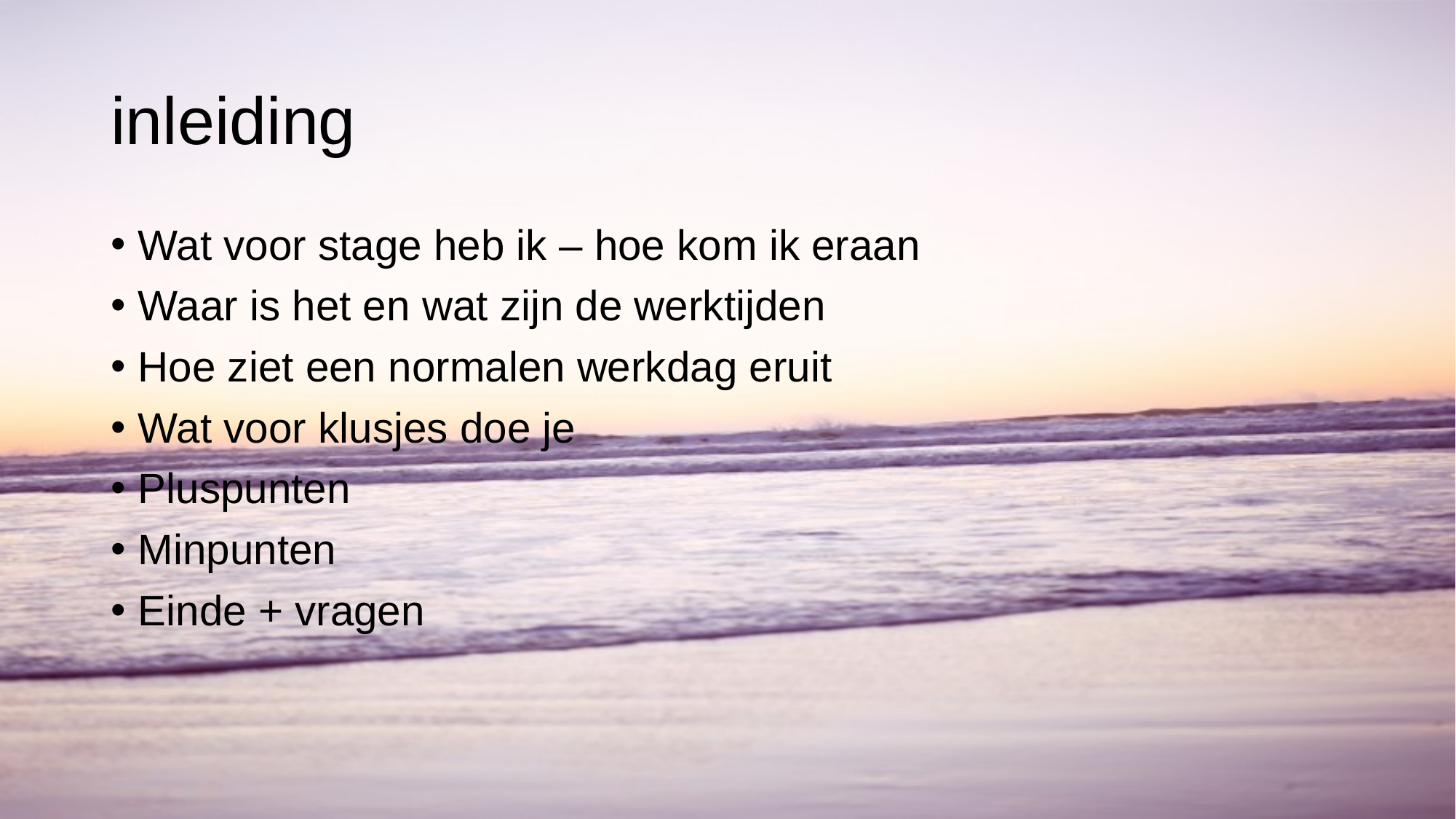

# inleiding
Wat voor stage heb ik – hoe kom ik eraan
Waar is het en wat zijn de werktijden
Hoe ziet een normalen werkdag eruit
Wat voor klusjes doe je
Pluspunten
Minpunten
Einde + vragen